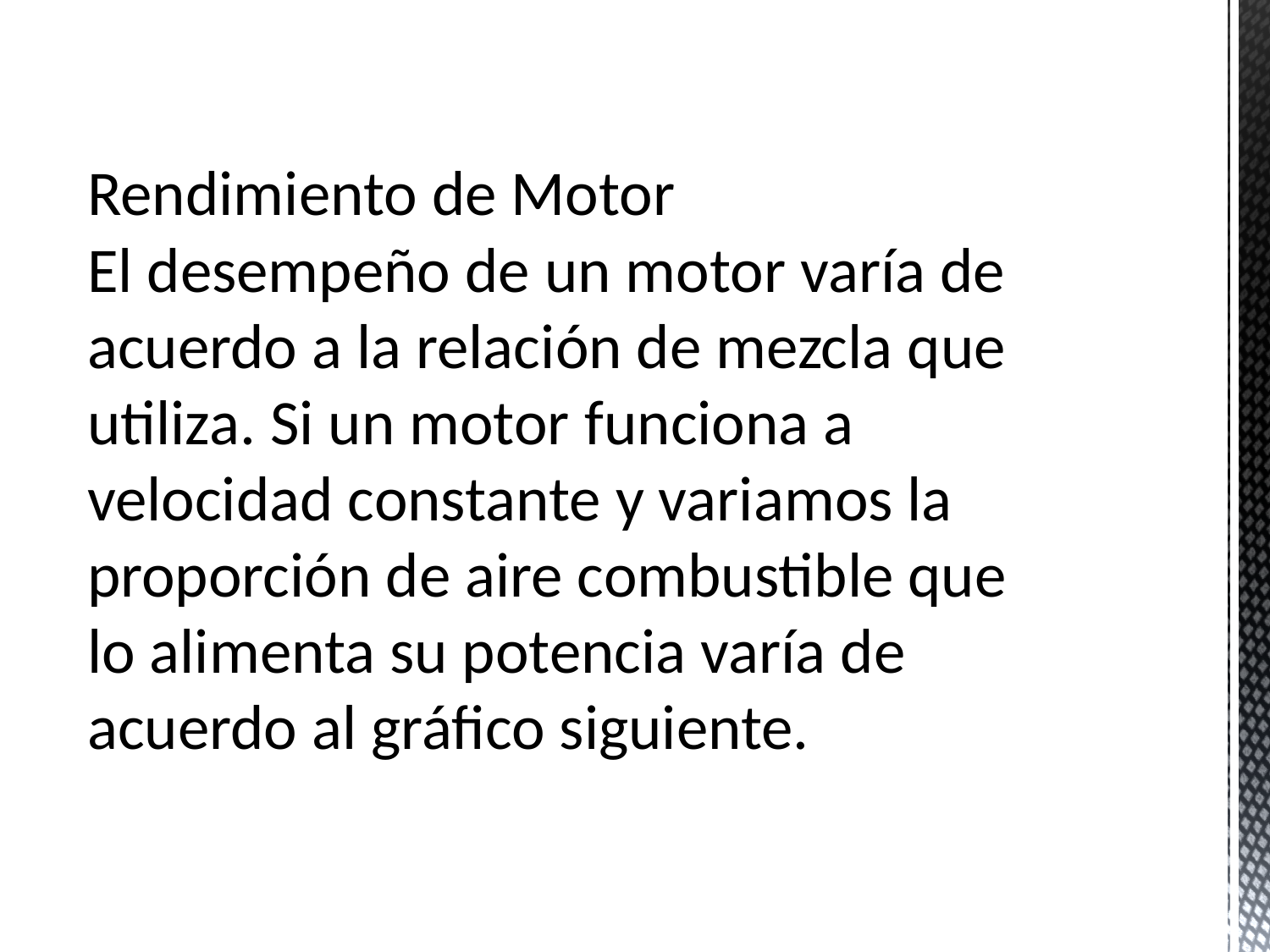

Rendimiento de Motor
El desempeño de un motor varía de acuerdo a la relación de mezcla que utiliza. Si un motor funciona a velocidad constante y variamos la proporción de aire combustible que lo alimenta su potencia varía de acuerdo al gráfico siguiente.